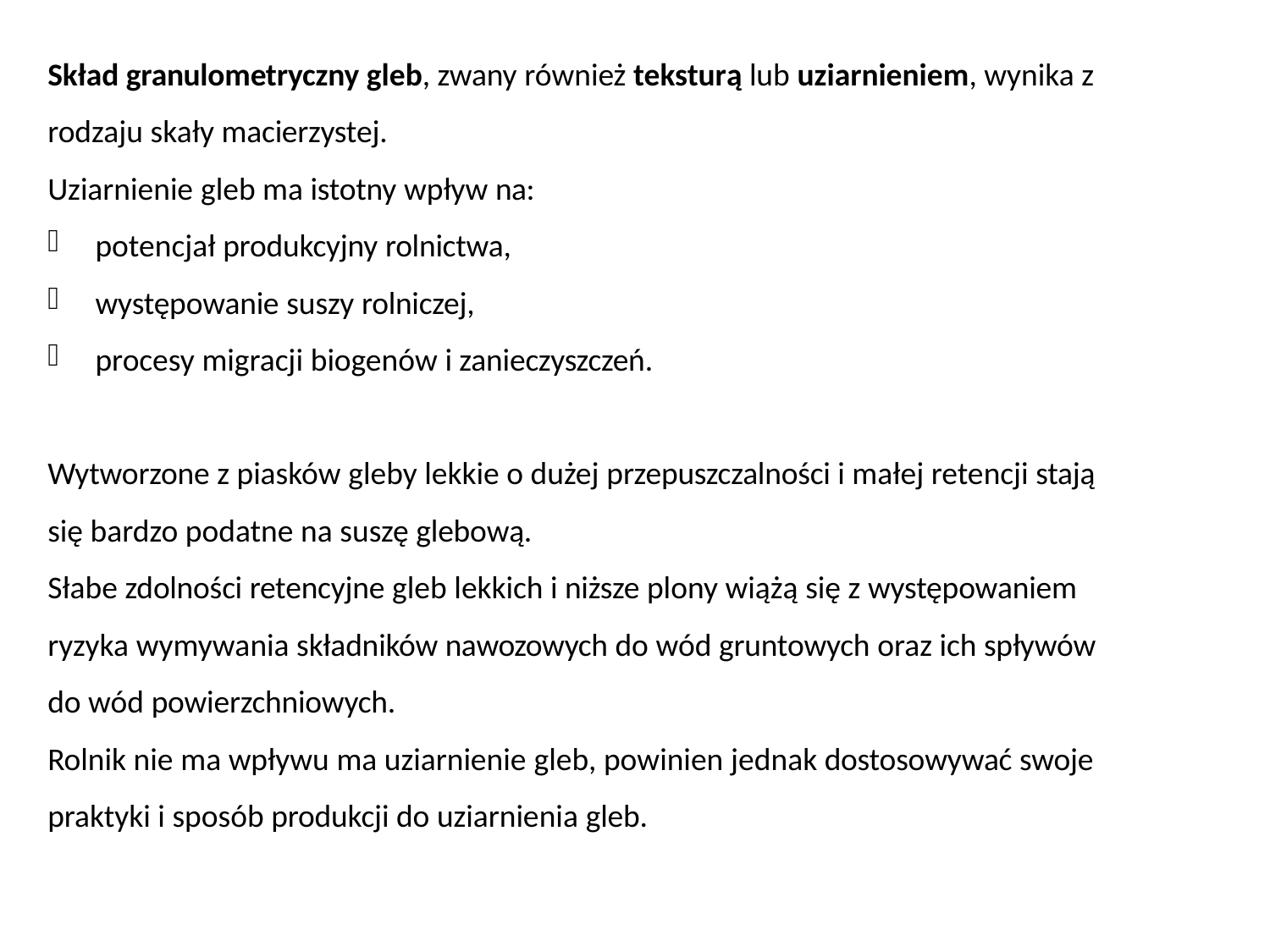

Skład granulometryczny gleb, zwany również teksturą lub uziarnieniem, wynika z rodzaju skały macierzystej.
Uziarnienie gleb ma istotny wpływ na:
potencjał produkcyjny rolnictwa,
występowanie suszy rolniczej,
procesy migracji biogenów i zanieczyszczeń.

Wytworzone z piasków gleby lekkie o dużej przepuszczalności i małej retencji stają
się bardzo podatne na suszę glebową.
Słabe zdolności retencyjne gleb lekkich i niższe plony wiążą się z występowaniem ryzyka wymywania składników nawozowych do wód gruntowych oraz ich spływów do wód powierzchniowych.
Rolnik nie ma wpływu ma uziarnienie gleb, powinien jednak dostosowywać swoje praktyki i sposób produkcji do uziarnienia gleb.